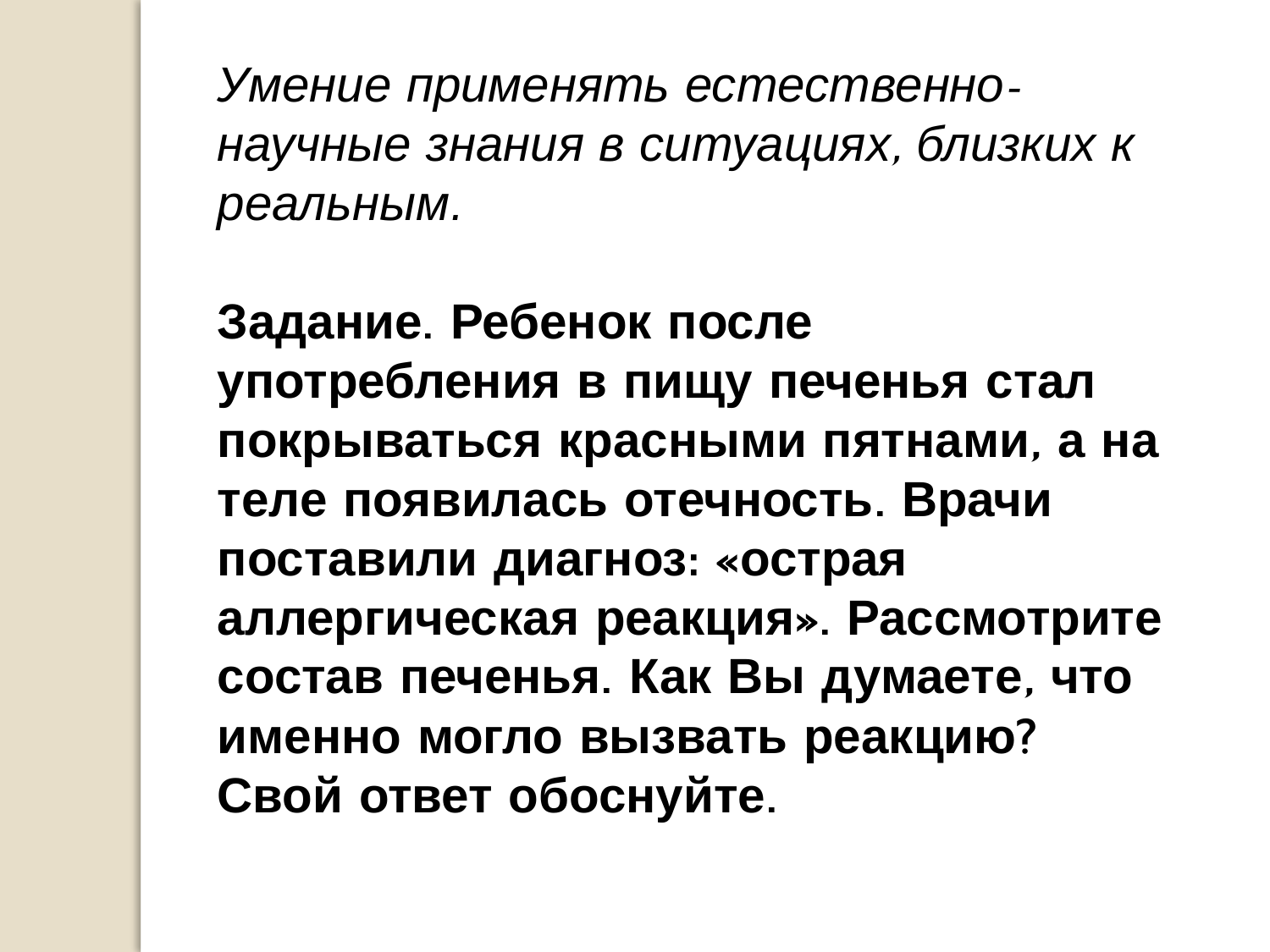

Умение применять естественно-научные знания в ситуациях, близких к реальным.

Задание. Ребенок после употребления в пищу печенья стал покрываться красными пятнами, а на теле появилась отечность. Врачи поставили диагноз: «острая аллергическая реакция». Рассмотрите состав печенья. Как Вы думаете, что именно могло вызвать реакцию? Свой ответ обоснуйте.